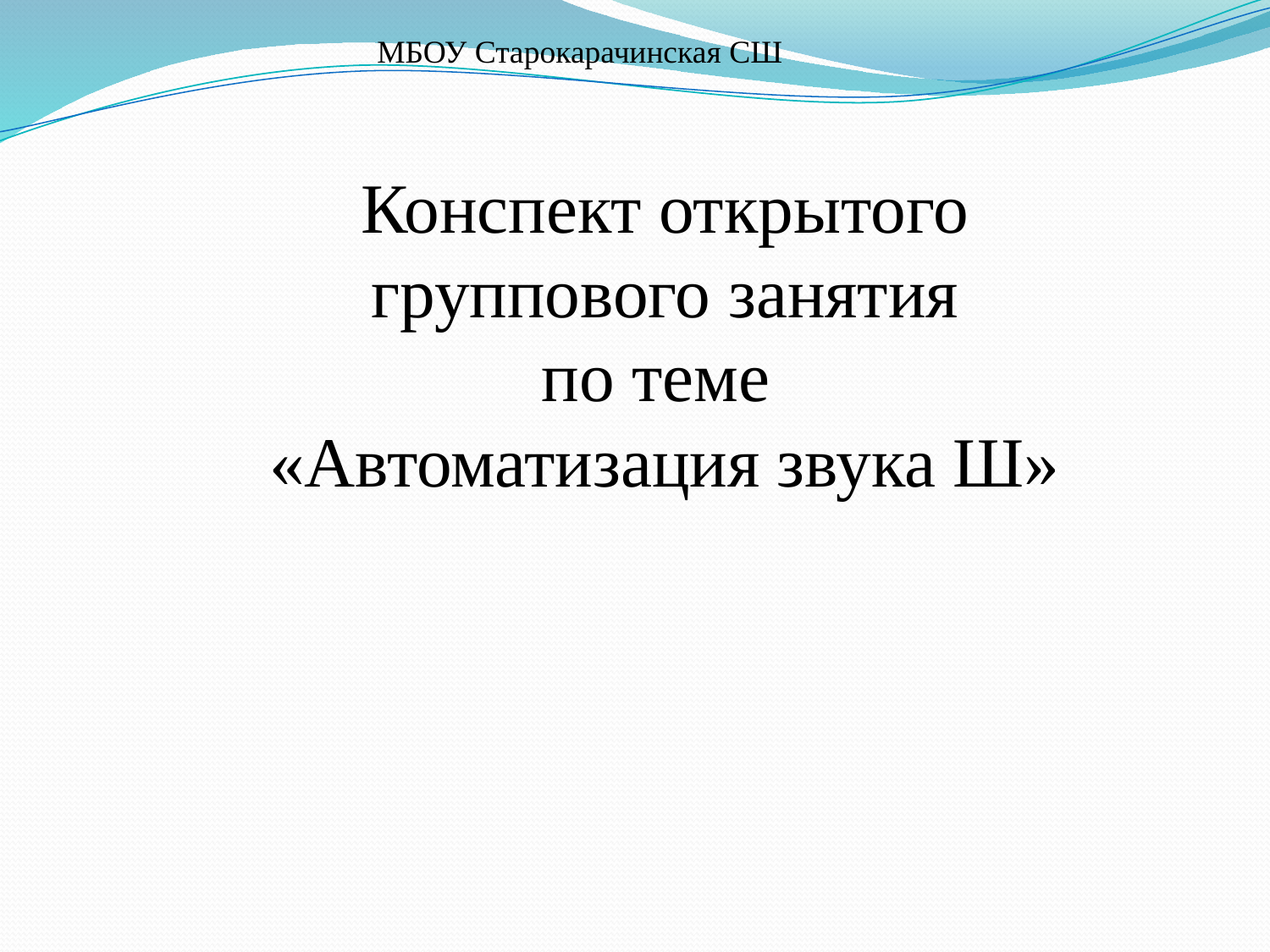

МБОУ Старокарачинская СШ
Конспект открытого группового занятия
по теме
«Автоматизация звука Ш»